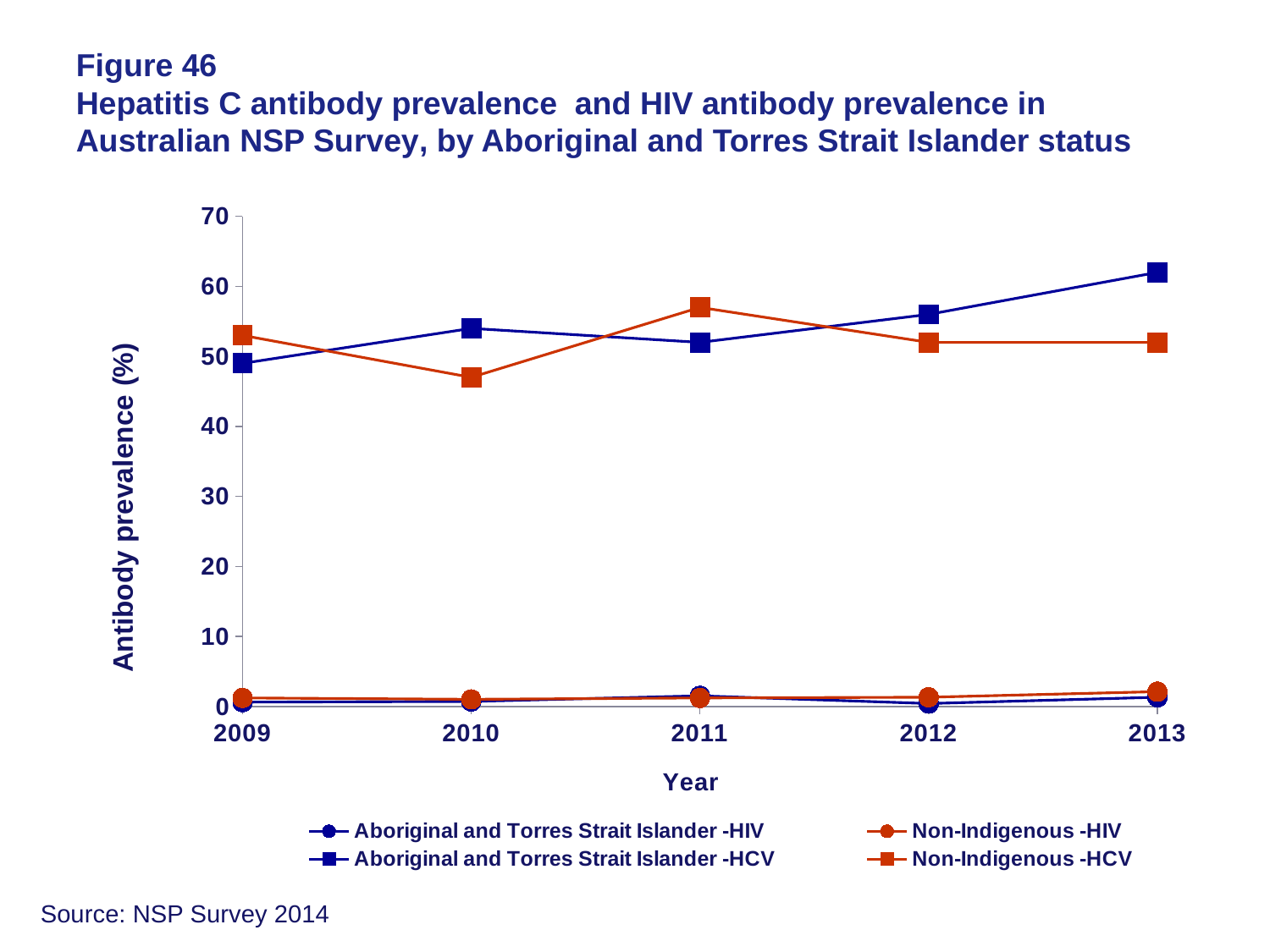

# Figure 46 Hepatitis C antibody prevalence  and HIV antibody prevalence in Australian NSP Survey, by Aboriginal and Torres Strait Islander status

### Chart

| Category | Aboriginal and Torres Strait Islander -HIV | Non-Indigenous -HIV | Aboriginal and Torres Strait Islander -HCV | Non-Indigenous -HCV |
|---|---|---|---|---|
| 2009.0 | 0.6 | 1.2 | 49.0 | 53.0 |
| 2010.0 | 0.7 | 1.0 | 54.0 | 47.0 |
| 2011.0 | 1.5 | 1.2 | 52.0 | 57.0 |
| 2012.0 | 0.4 | 1.3 | 56.0 | 52.0 |
| 2013.0 | 1.3 | 2.1 | 62.0 | 52.0 |
Source: NSP Survey 2014